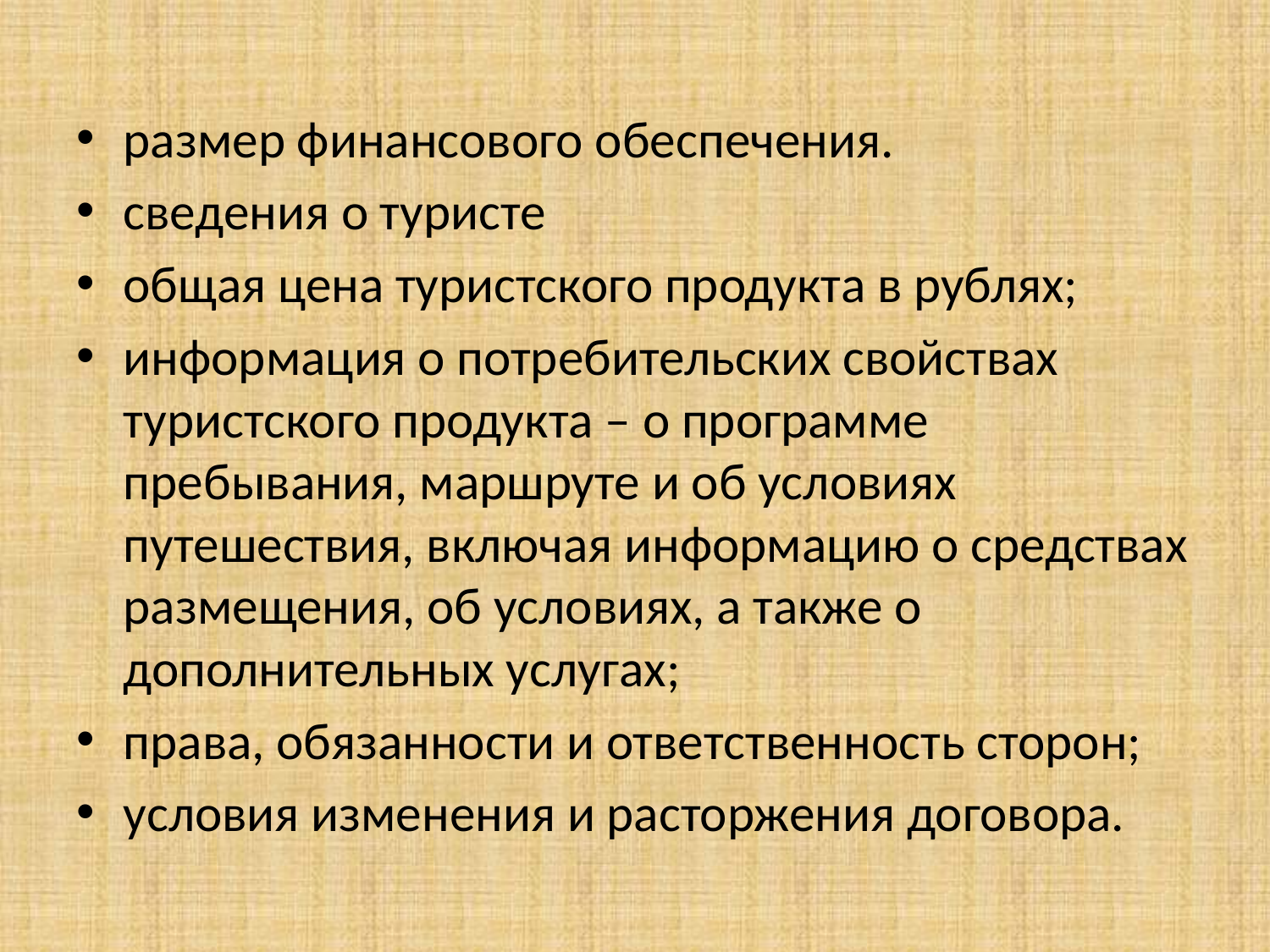

размер финансового обеспечения.
сведения о туристе
общая цена туристского продукта в рублях;
информация о потребительских свойствах туристского продукта – о программе пребывания, маршруте и об условиях путешествия, включая информацию о средствах размещения, об условиях, а также о дополнительных услугах;
права, обязанности и ответственность сторон;
условия изменения и расторжения договора.